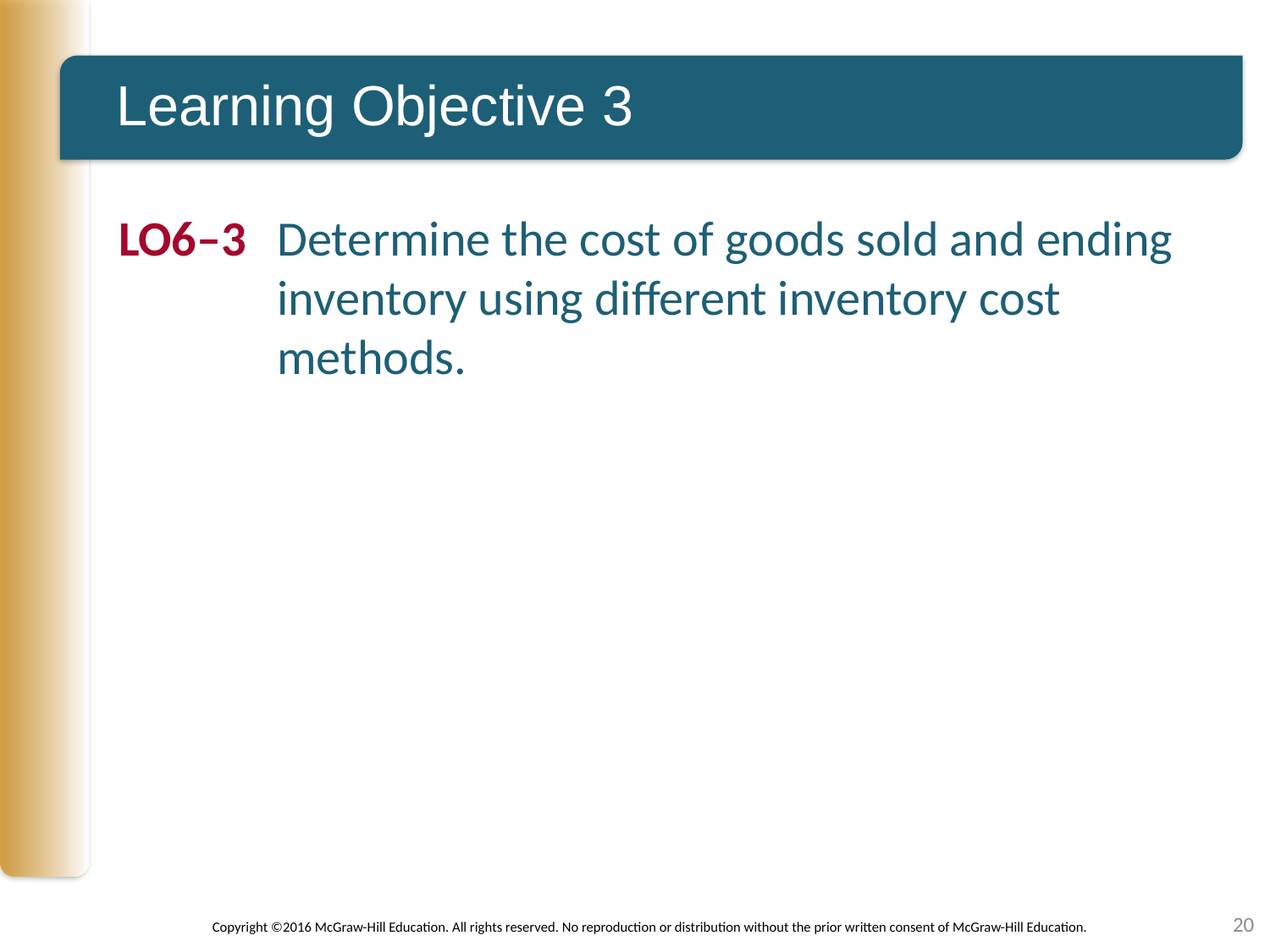

# Learning Objective 3
LO6–3	Determine the cost of goods sold and ending inventory using different inventory cost methods.
20
Copyright ©2016 McGraw-Hill Education. All rights reserved. No reproduction or distribution without the prior written consent of McGraw-Hill Education.